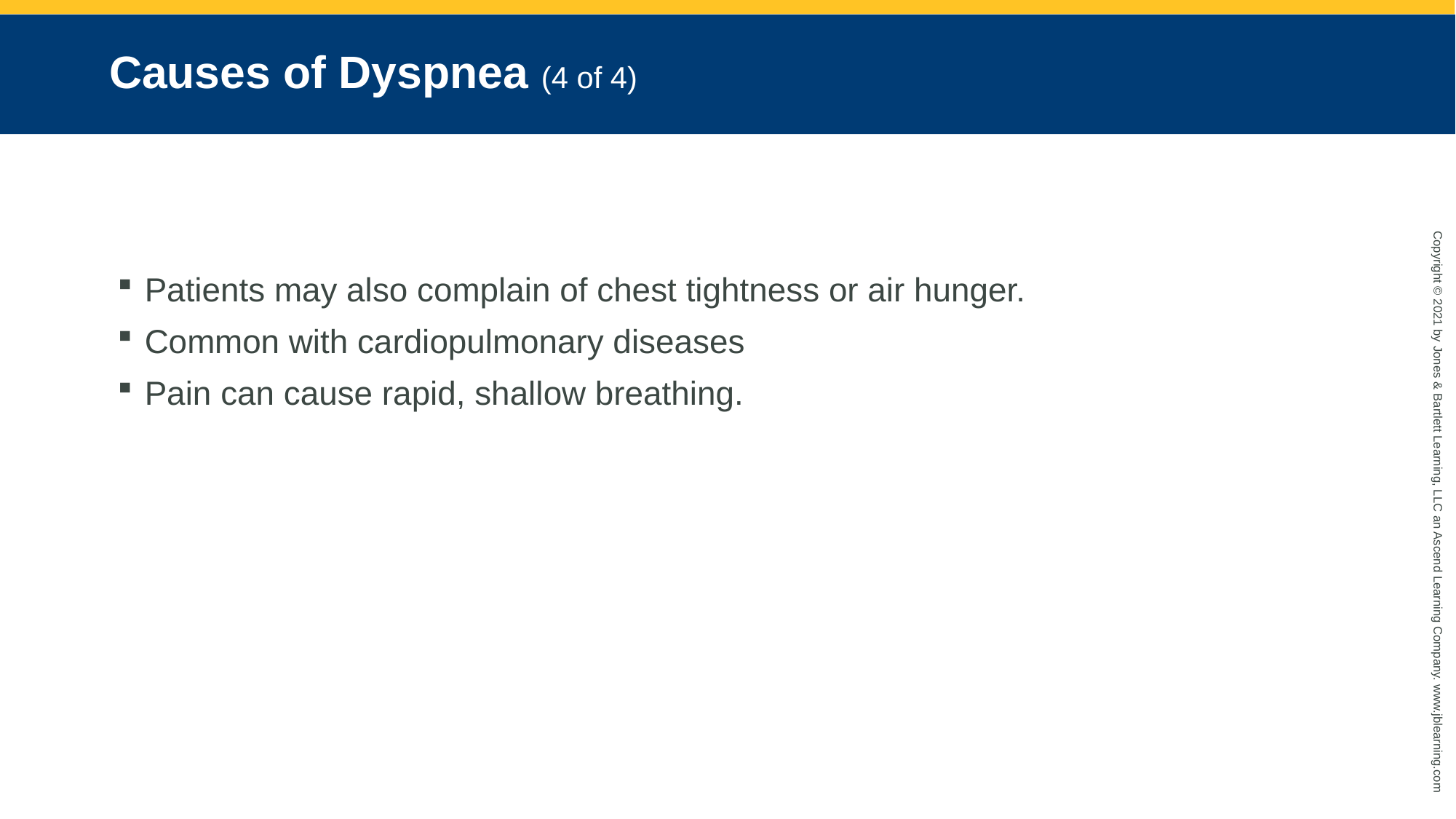

# Causes of Dyspnea (4 of 4)
Patients may also complain of chest tightness or air hunger.
Common with cardiopulmonary diseases
Pain can cause rapid, shallow breathing.